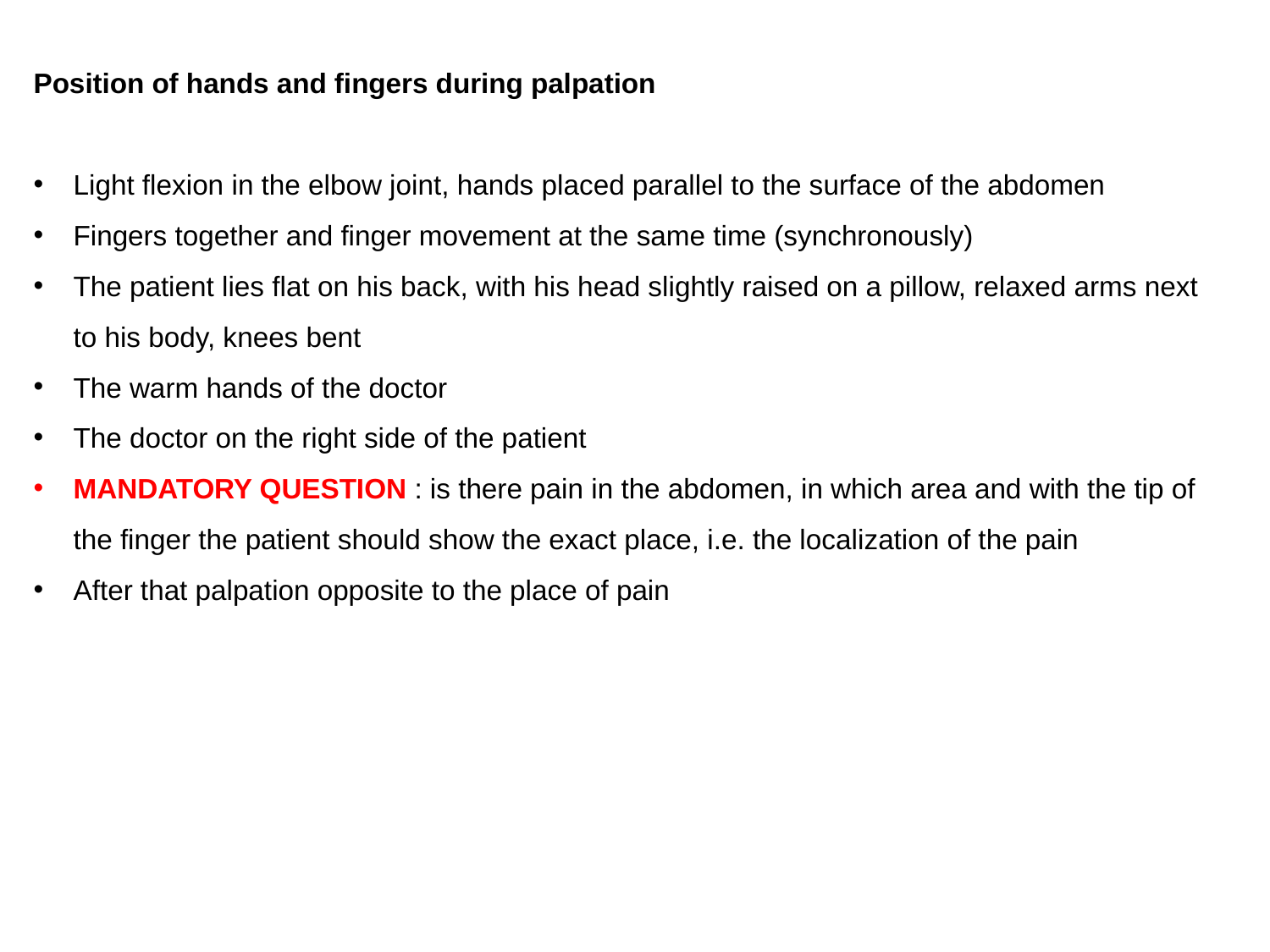

Position of hands and fingers during palpation

Light flexion in the elbow joint, hands placed parallel to the surface of the abdomen
Fingers together and finger movement at the same time (synchronously)
The patient lies flat on his back, with his head slightly raised on a pillow, relaxed arms next to his body, knees bent
The warm hands of the doctor
The doctor on the right side of the patient
MANDATORY QUESTION : is there pain in the abdomen, in which area and with the tip of the finger the patient should show the exact place, i.e. the localization of the pain
After that palpation opposite to the place of pain